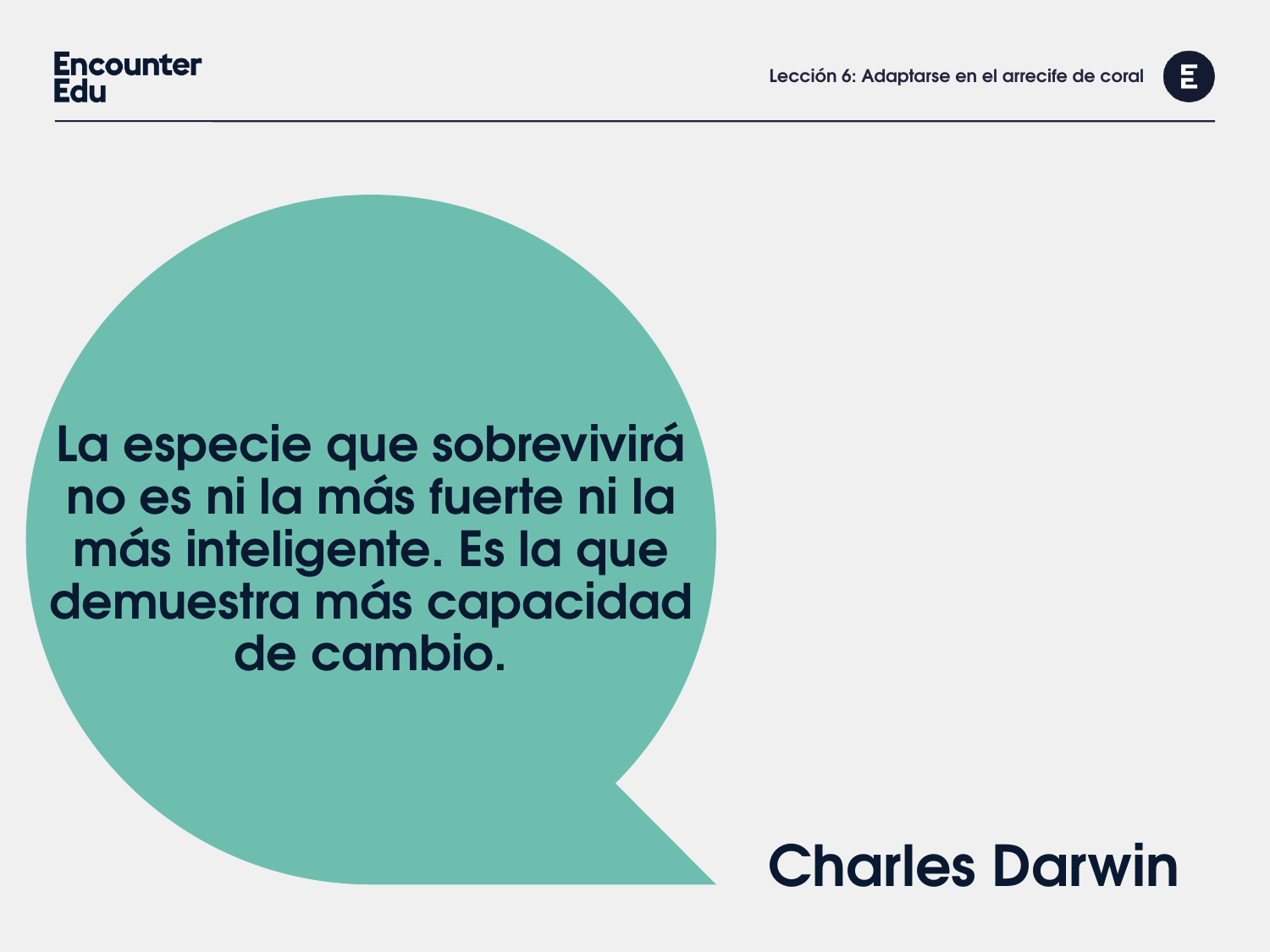

# Lección 6: Adaptarse en el arrecife de coral

La especie que sobrevivirá no es ni la más fuerte ni la más inteligente. Es la que demuestra más capacidad de cambio.
Charles Darwin